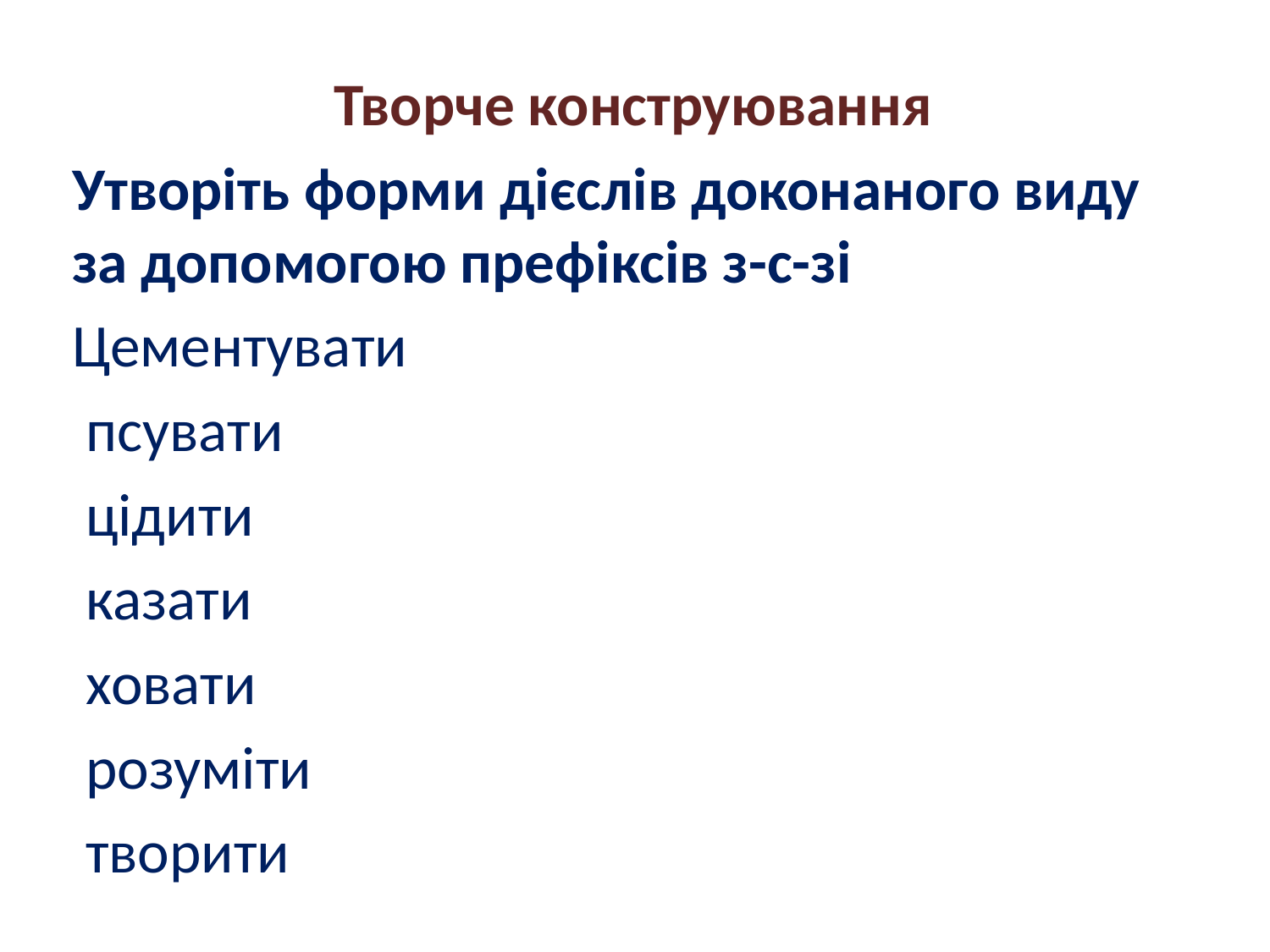

Творче конструювання
Утворіть форми дієслів доконаного виду за допомогою префіксів з-с-зі
Цементувати
 псувати
 цідити
 казати
 ховати
 розуміти
 творити